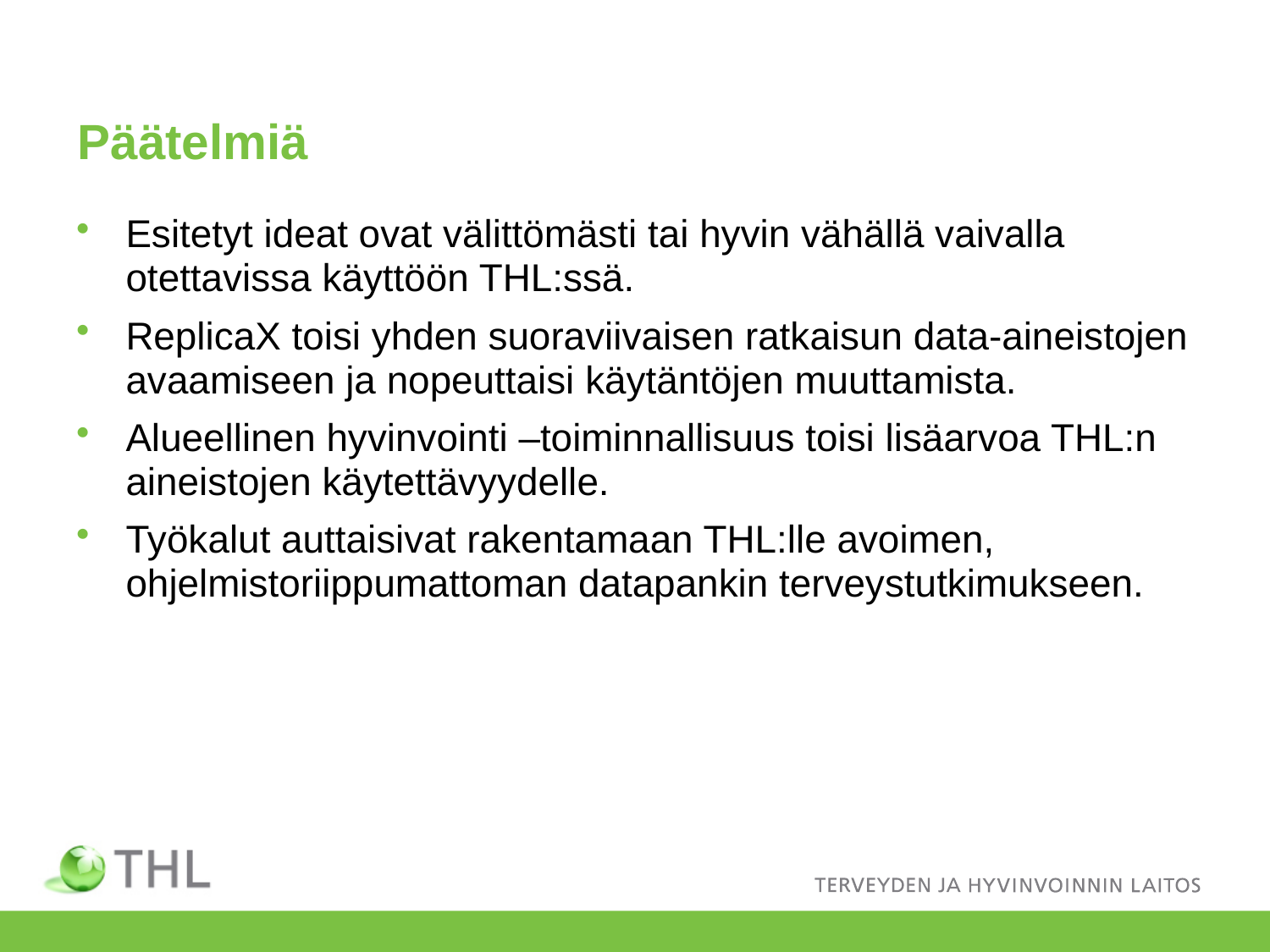

# Päätelmiä
Esitetyt ideat ovat välittömästi tai hyvin vähällä vaivalla otettavissa käyttöön THL:ssä.
ReplicaX toisi yhden suoraviivaisen ratkaisun data-aineistojen avaamiseen ja nopeuttaisi käytäntöjen muuttamista.
Alueellinen hyvinvointi –toiminnallisuus toisi lisäarvoa THL:n aineistojen käytettävyydelle.
Työkalut auttaisivat rakentamaan THL:lle avoimen, ohjelmistoriippumattoman datapankin terveystutkimukseen.